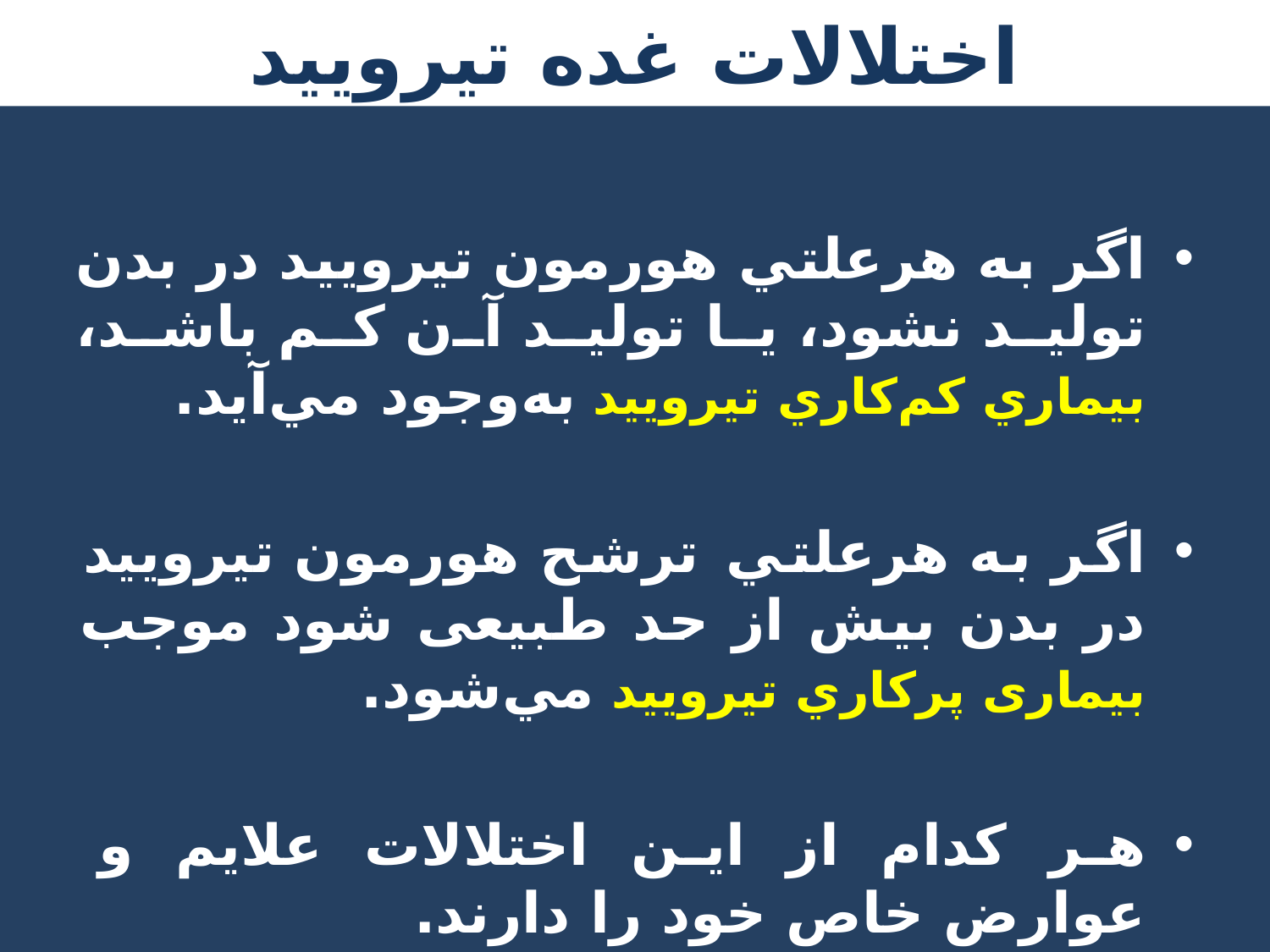

# اختلالات غده تیرویید
اگر به هرعلتي هورمون تيروييد در بدن توليد نشود، ‌يا توليد آن كم باشد، بيماري كم‌كاري تيروييد به‌وجود مي‌آيد.

اگر به هرعلتي ترشح هورمون تيروييد در بدن بيش از حد طبيعی شود موجب بيماری پركاري تيروييد مي‌شود.

هر کدام از این اختلالات علایم و عوارض خاص خود را دارند.